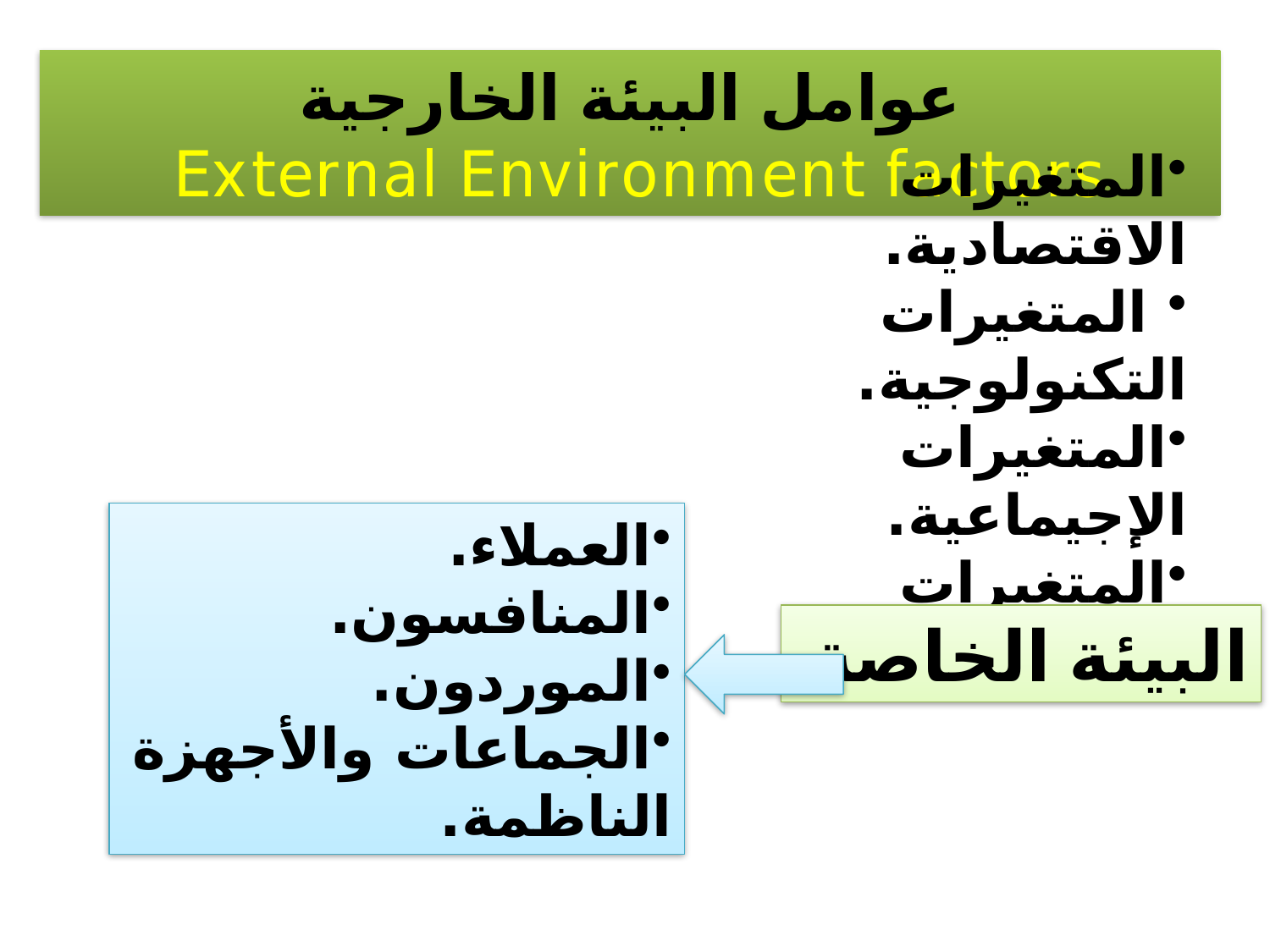

عوامل البيئة الخارجية
 External Environment factors
المتغيرات الاقتصادية.
 المتغيرات التكنولوجية.
المتغيرات الإجيماعية.
المتغيرات الحكومية.
العملاء.
المنافسون.
الموردون.
الجماعات والأجهزة الناظمة.

البيئة الخاصة